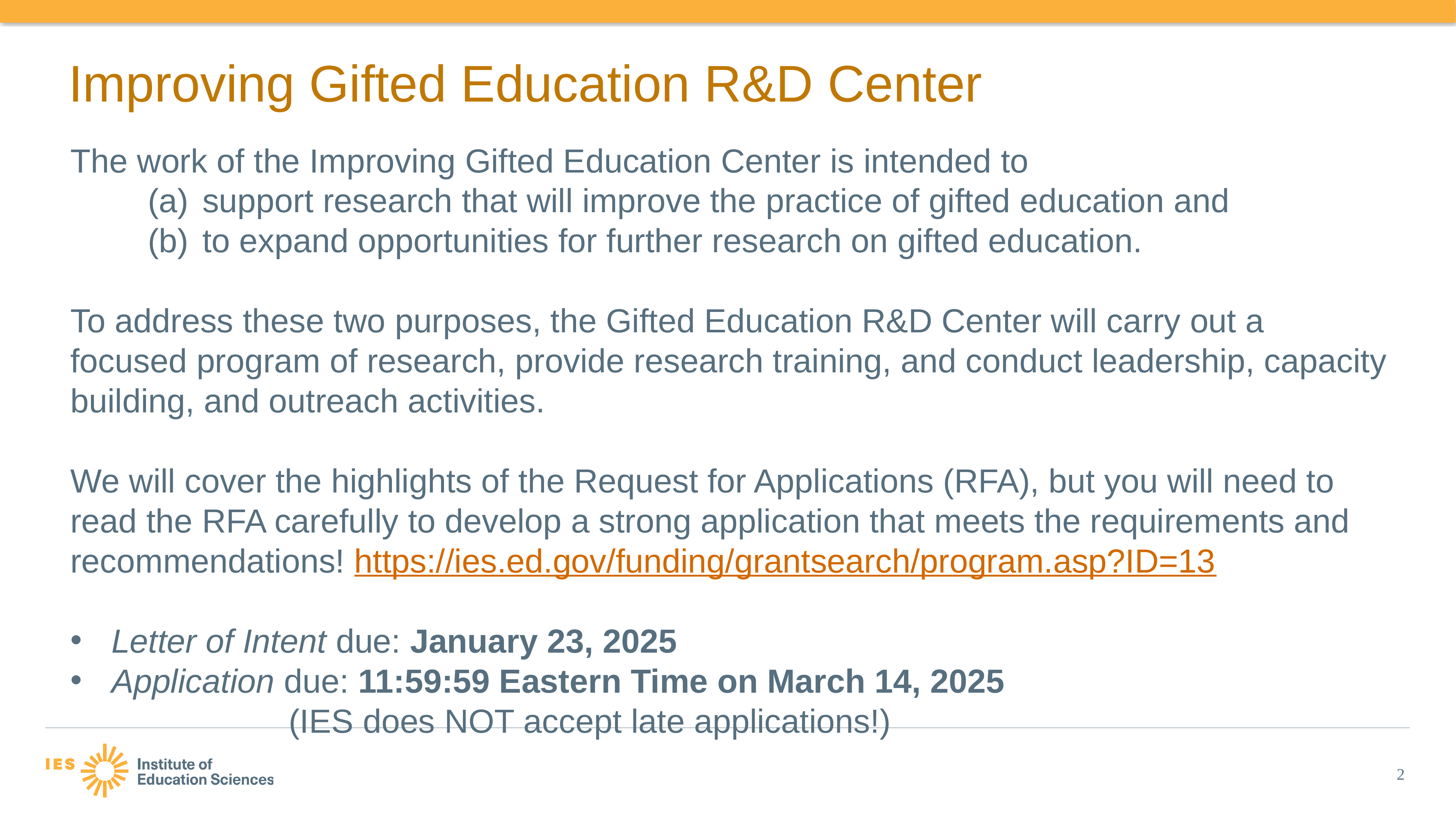

# Improving Gifted Education R&D Center
The work of the Improving Gifted Education Center is intended to
support research that will improve the practice of gifted education and
to expand opportunities for further research on gifted education.

To address these two purposes, the Gifted Education R&D Center will carry out a focused program of research, provide research training, and conduct leadership, capacity building, and outreach activities.

We will cover the highlights of the Request for Applications (RFA), but you will need to read the RFA carefully to develop a strong application that meets the requirements and recommendations! https://ies.ed.gov/funding/grantsearch/program.asp?ID=13

Letter of Intent due: January 23, 2025
Application due: 11:59:59 Eastern Time on March 14, 2025
				(IES does NOT accept late applications!)
2